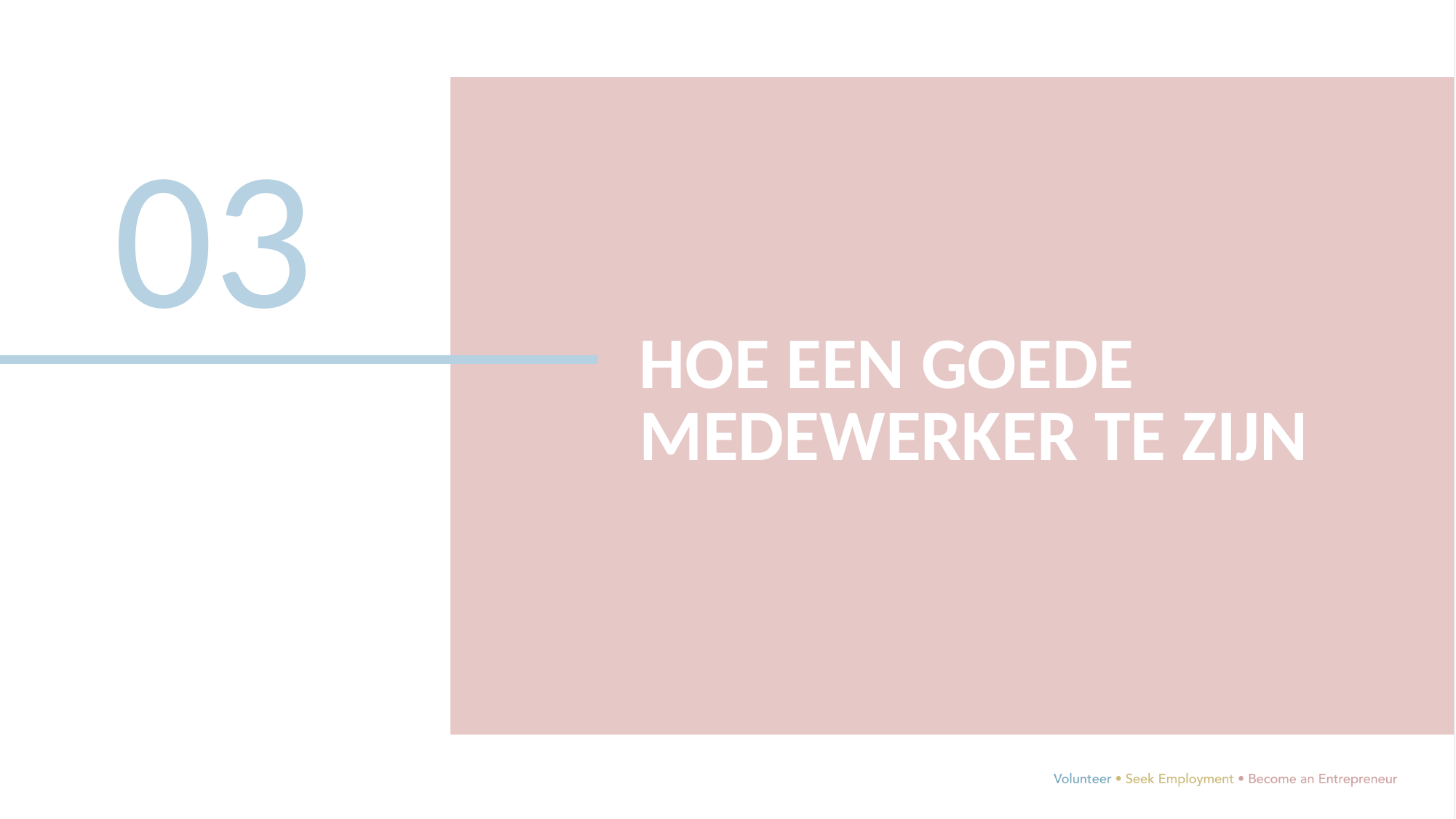

03
HOE EEN GOEDE MEDEWERKER TE ZIJN